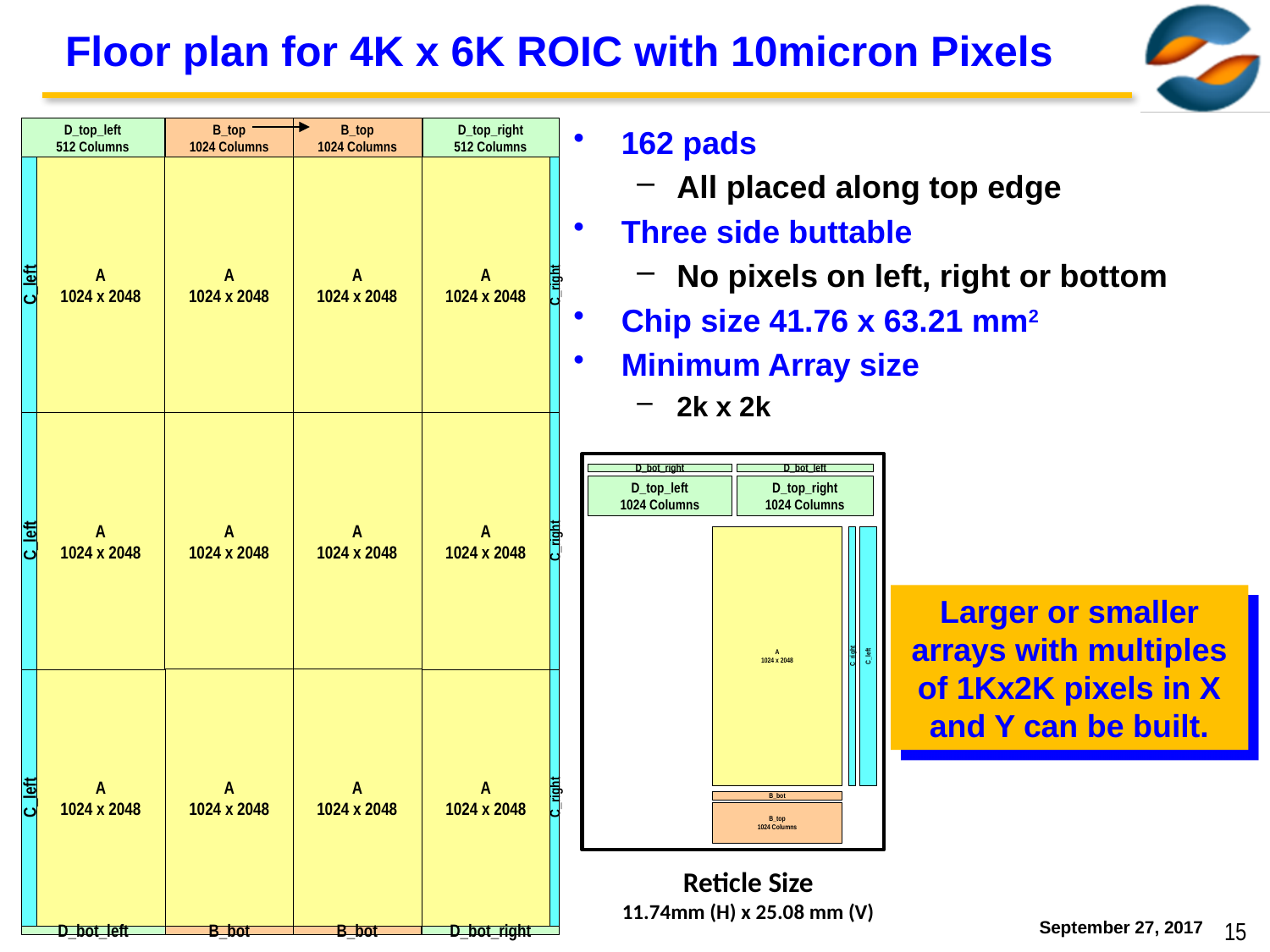

# Floor plan for 4K x 6K ROIC with 10micron Pixels
162 pads
All placed along top edge
Three side buttable
No pixels on left, right or bottom
Chip size 41.76 x 63.21 mm2
Minimum Array size
2k x 2k

D_top_left
512 Columns
B_top
1024 Columns
B_top
1024 Columns
D_top_right
512 Columns
C_left
A
1024 x 2048
A
1024 x 2048
A
1024 x 2048
A
1024 x 2048
C_right
C_left
A
1024 x 2048
A
1024 x 2048
A
1024 x 2048
A
1024 x 2048
C_right
C_left
A
1024 x 2048
A
1024 x 2048
A
1024 x 2048
A
1024 x 2048
C_right
D_bot_right
D_bot_left
B_bot
B_bot

D_bot_right
D_bot_left
D_top_left
1024 Columns
D_top_right
1024 Columns
A
1024 x 2048
C_right
C_left
B_bot
B_top
1024 Columns
Reticle Size
11.74mm (H) x 25.08 mm (V)
Larger or smaller arrays with multiples of 1Kx2K pixels in X and Y can be built.
September 27, 2017
15